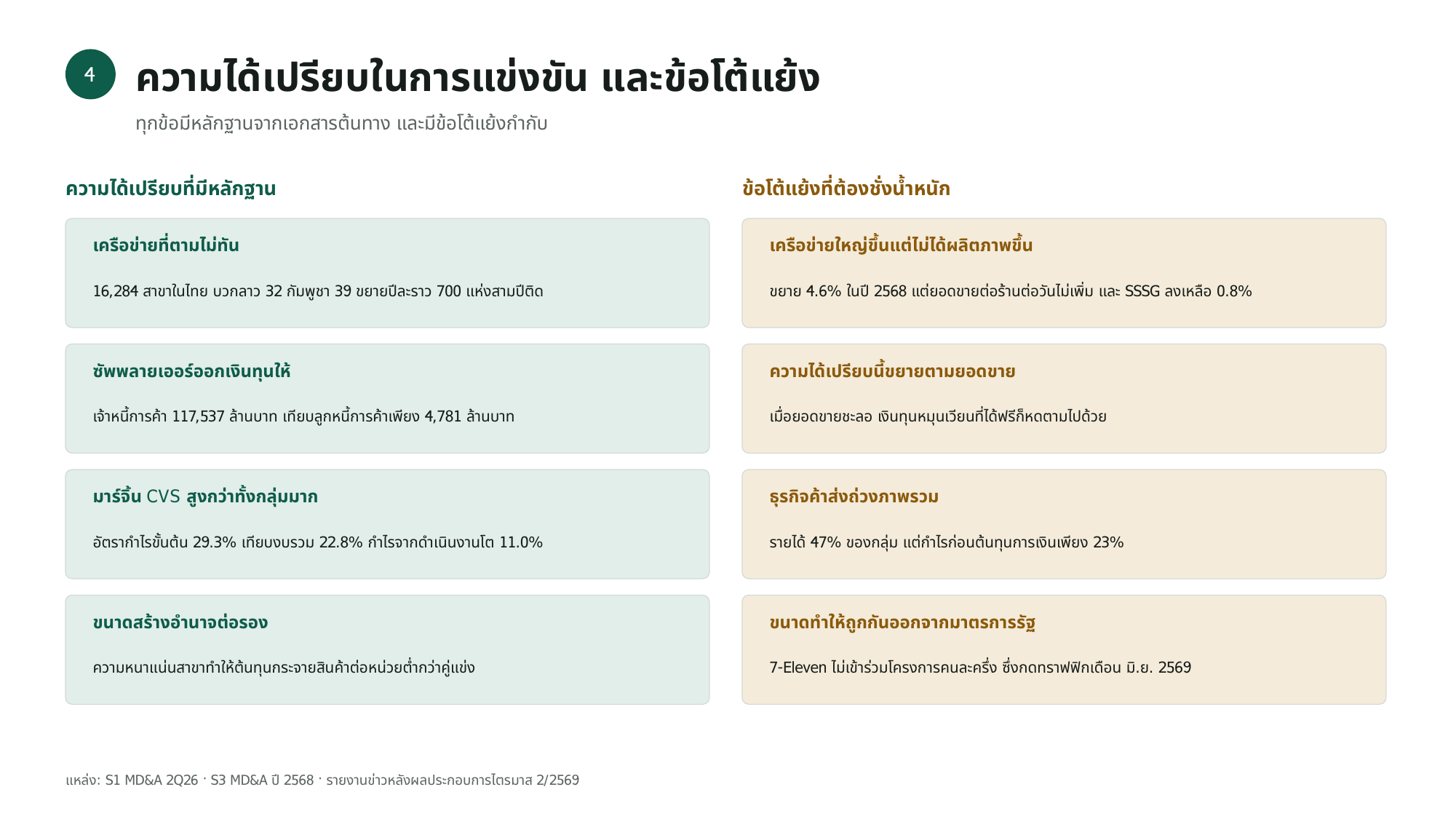

ความได้เปรียบในการแข่งขัน และข้อโต้แย้ง

4
ทุกข้อมีหลักฐานจากเอกสารต้นทาง และมีข้อโต้แย้งกำกับ
ความได้เปรียบที่มีหลักฐาน
ข้อโต้แย้งที่ต้องชั่งน้ำหนัก

เครือข่ายที่ตามไม่ทัน
เครือข่ายใหญ่ขึ้นแต่ไม่ได้ผลิตภาพขึ้น
16,284 สาขาในไทย บวกลาว 32 กัมพูชา 39 ขยายปีละราว 700 แห่งสามปีติด
ขยาย 4.6% ในปี 2568 แต่ยอดขายต่อร้านต่อวันไม่เพิ่ม และ SSSG ลงเหลือ 0.8%

ซัพพลายเออร์ออกเงินทุนให้
ความได้เปรียบนี้ขยายตามยอดขาย
เจ้าหนี้การค้า 117,537 ล้านบาท เทียบลูกหนี้การค้าเพียง 4,781 ล้านบาท
เมื่อยอดขายชะลอ เงินทุนหมุนเวียนที่ได้ฟรีก็หดตามไปด้วย

มาร์จิ้น CVS สูงกว่าทั้งกลุ่มมาก
ธุรกิจค้าส่งถ่วงภาพรวม
อัตรากำไรขั้นต้น 29.3% เทียบงบรวม 22.8% กำไรจากดำเนินงานโต 11.0%
รายได้ 47% ของกลุ่ม แต่กำไรก่อนต้นทุนการเงินเพียง 23%

ขนาดสร้างอำนาจต่อรอง
ขนาดทำให้ถูกกันออกจากมาตรการรัฐ
ความหนาแน่นสาขาทำให้ต้นทุนกระจายสินค้าต่อหน่วยต่ำกว่าคู่แข่ง
7-Eleven ไม่เข้าร่วมโครงการคนละครึ่ง ซึ่งกดทราฟฟิกเดือน มิ.ย. 2569
แหล่ง: S1 MD&A 2Q26 · S3 MD&A ปี 2568 · รายงานข่าวหลังผลประกอบการไตรมาส 2/2569